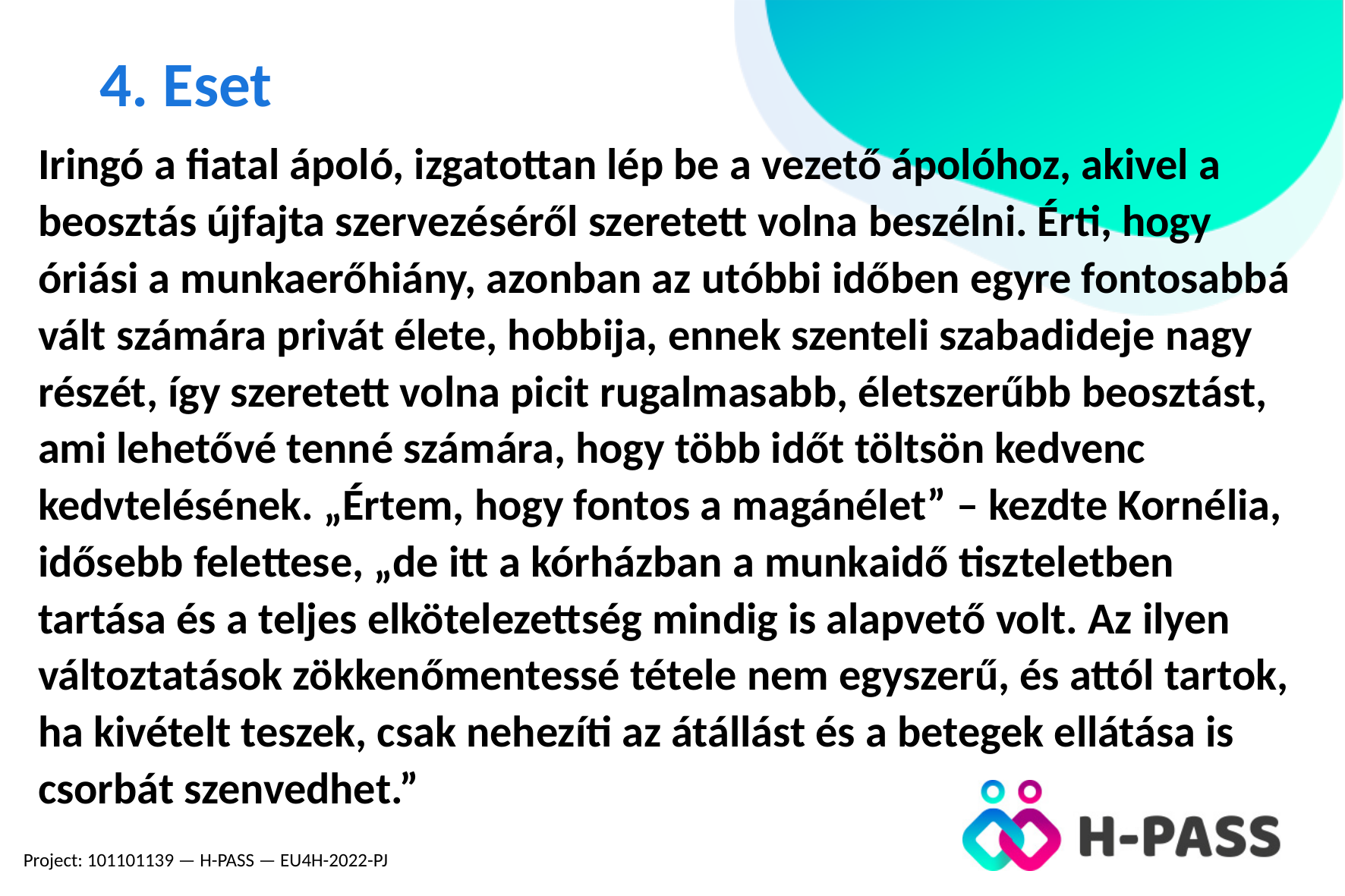

4. Eset
Iringó a fiatal ápoló, izgatottan lép be a vezető ápolóhoz, akivel a beosztás újfajta szervezéséről szeretett volna beszélni. Érti, hogy óriási a munkaerőhiány, azonban az utóbbi időben egyre fontosabbá vált számára privát élete, hobbija, ennek szenteli szabadideje nagy részét, így szeretett volna picit rugalmasabb, életszerűbb beosztást, ami lehetővé tenné számára, hogy több időt töltsön kedvenc kedvtelésének. „Értem, hogy fontos a magánélet” – kezdte Kornélia, idősebb felettese, „de itt a kórházban a munkaidő tiszteletben tartása és a teljes elkötelezettség mindig is alapvető volt. Az ilyen változtatások zökkenőmentessé tétele nem egyszerű, és attól tartok, ha kivételt teszek, csak nehezíti az átállást és a betegek ellátása is csorbát szenvedhet.”
Project: 101101139 — H-PASS — EU4H-2022-PJ